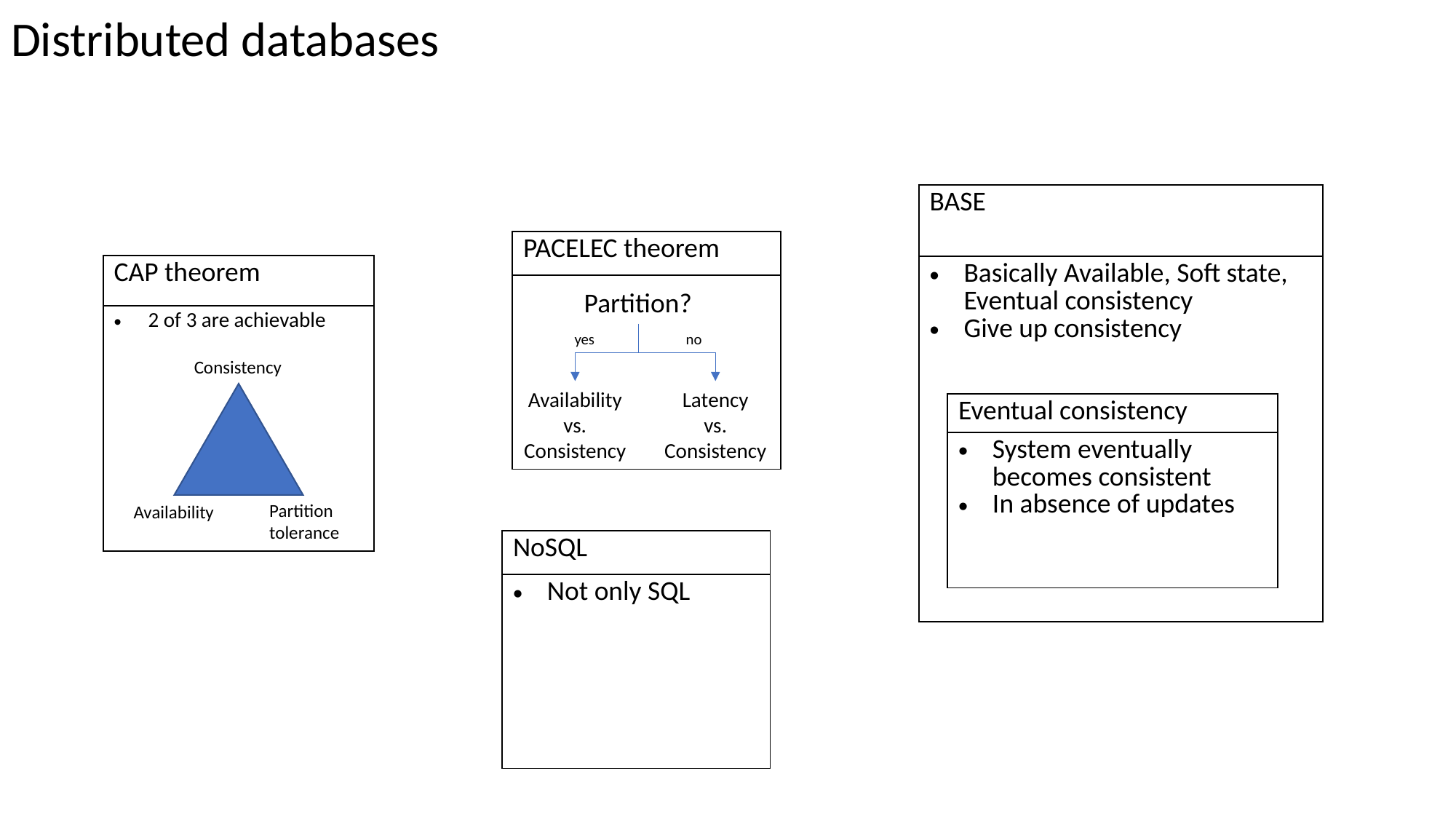

# Distributed databases
| BASE |
| --- |
| Basically Available, Soft state, Eventual consistency Give up consistency |
| Eventual consistency |
| --- |
| System eventually becomes consistent In absence of updates |
| PACELEC theorem |
| --- |
|  |
Partition?
yes
no
Availability
vs.
Consistency
Latency
vs.
Consistency
| CAP theorem |
| --- |
| 2 of 3 are achievable |
Consistency

Partition tolerance
Availability
| NoSQL |
| --- |
| Not only SQL |